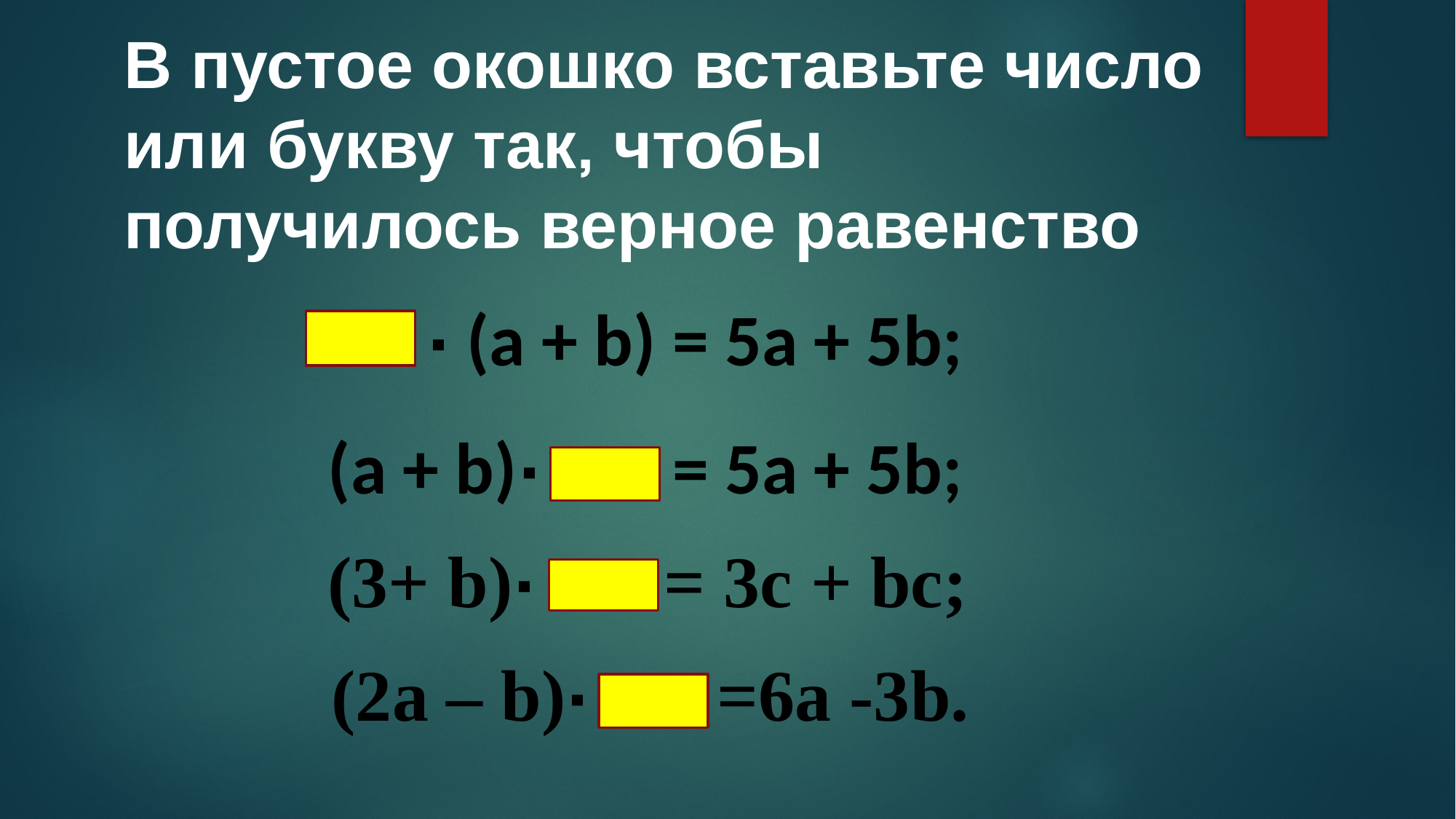

# В пустое окошко вставьте число или букву так, чтобы получилось верное равенство

            (a + b)⋅        = 5a + 5b;
            (3+ b)⋅       = 3с + bс;
           (2а – b)⋅       =6а -3b.

 ⋅ (a + b) = 5a + 5b;